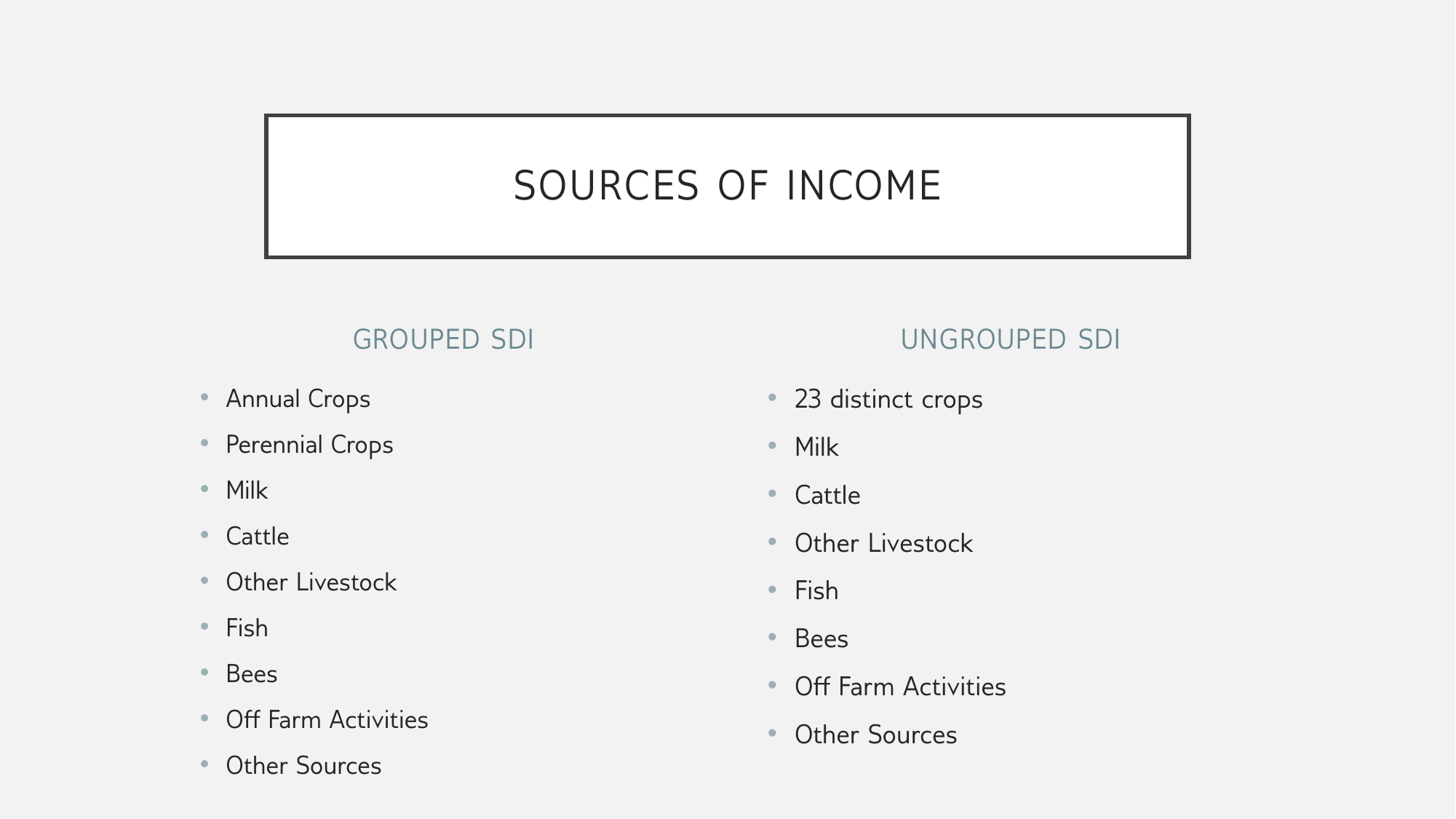

# Sources of income
Grouped SDI
Ungrouped sdi
Annual Crops
Perennial Crops
Milk
Cattle
Other Livestock
Fish
Bees
Off Farm Activities
Other Sources
23 distinct crops
Milk
Cattle
Other Livestock
Fish
Bees
Off Farm Activities
Other Sources